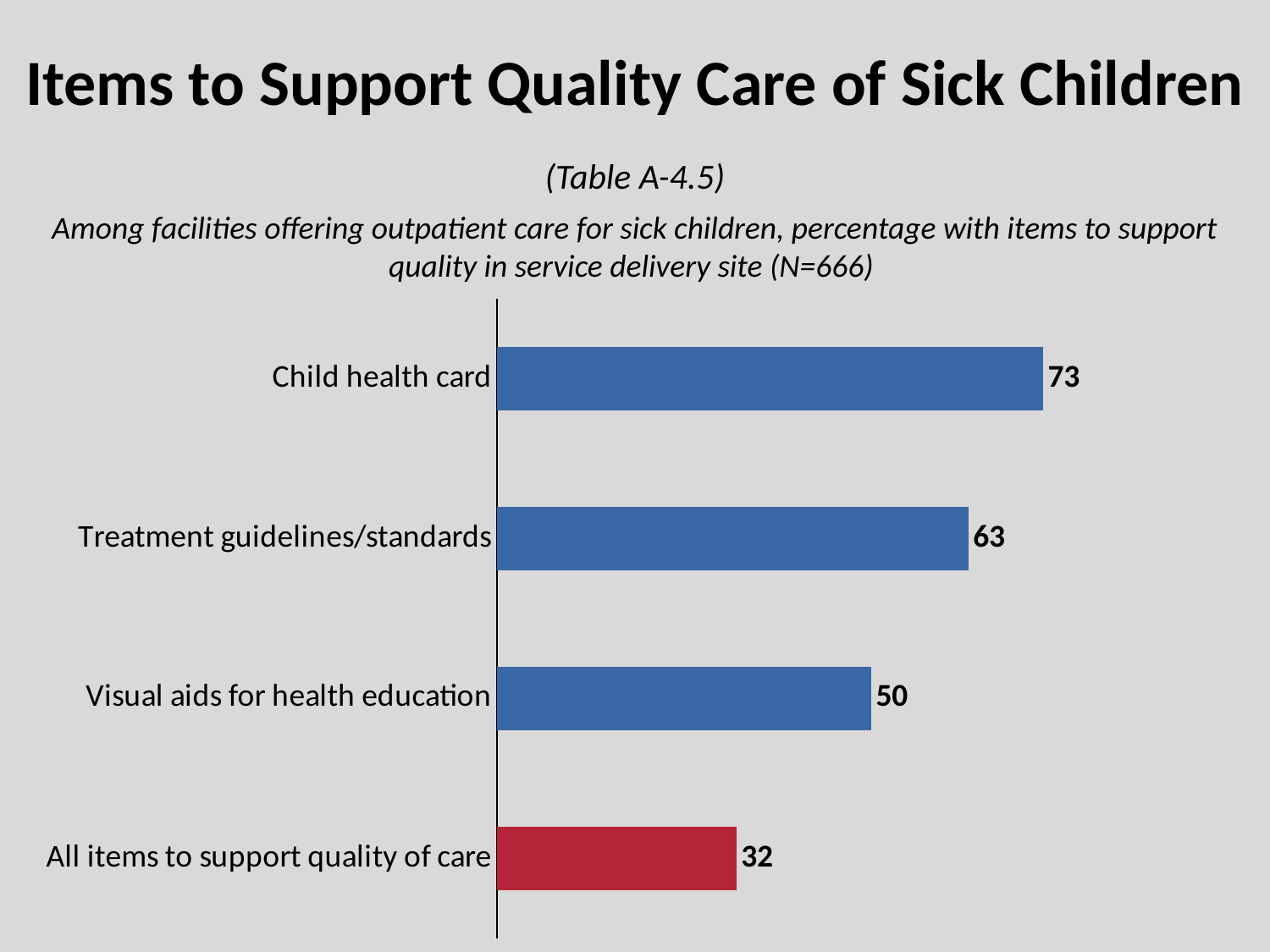

# Items to Support Quality Care of Sick Children
(Table A-4.5)
Among facilities offering outpatient care for sick children, percentage with items to support quality in service delivery site (N=666)

### Chart

| Category | Series 1 |
|---|---|
| All items to support quality of care | 32.0 |
| Visual aids for health education | 50.0 |
| Treatment guidelines/standards | 63.0 |
| Child health card | 73.0 |